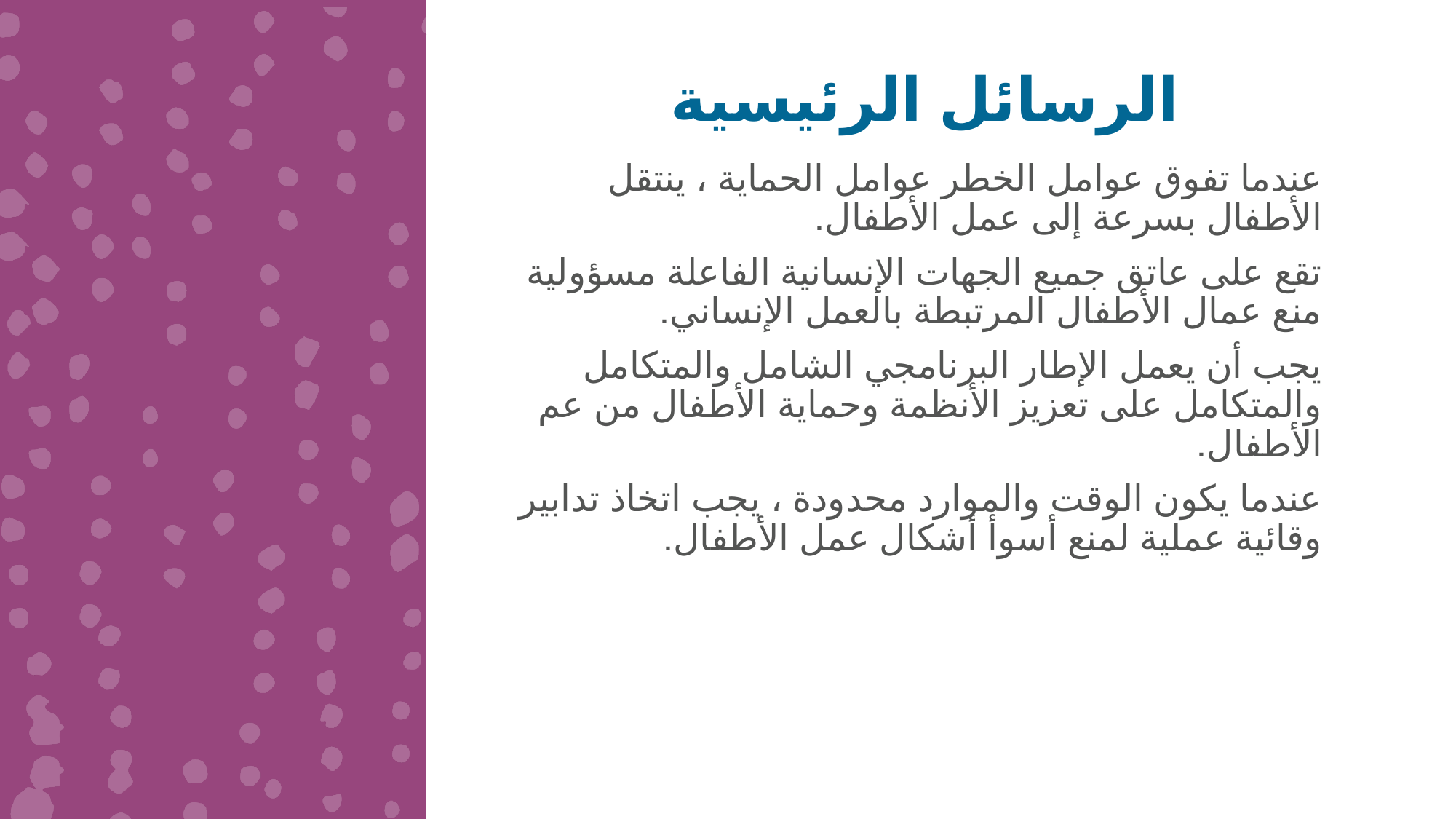

الرسائل الرئيسية
عندما تفوق عوامل الخطر عوامل الحماية ، ينتقل الأطفال بسرعة إلى عمل الأطفال.
تقع على عاتق جميع الجهات الإنسانية الفاعلة مسؤولية منع عمال الأطفال المرتبطة بالعمل الإنساني.
يجب أن يعمل الإطار البرنامجي الشامل والمتكامل والمتكامل على تعزيز الأنظمة وحماية الأطفال من عم الأطفال.
عندما يكون الوقت والموارد محدودة ، يجب اتخاذ تدابير وقائية عملية لمنع أسوأ أشكال عمل الأطفال.